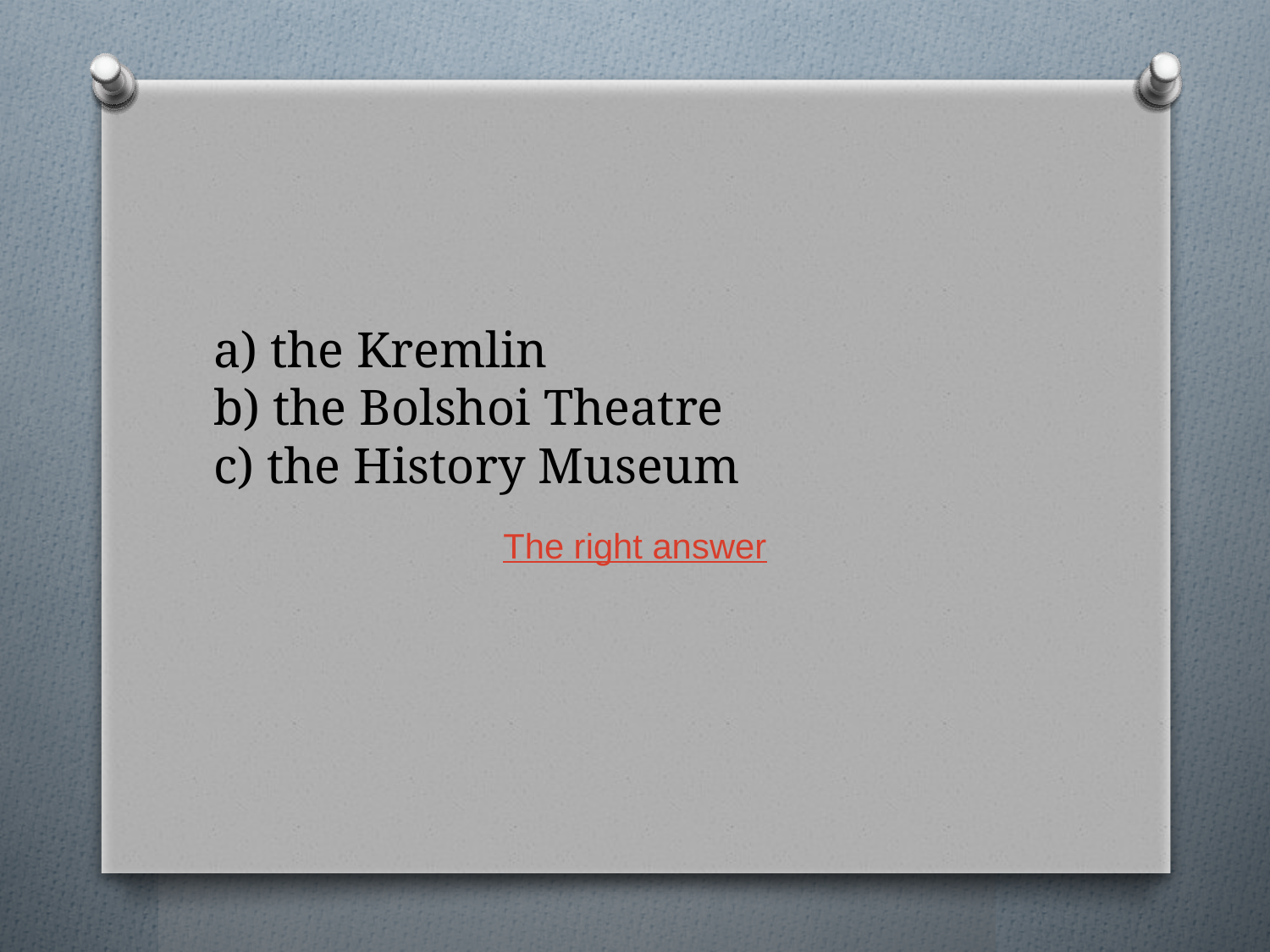

# a) the Kremlin b) the Bolshoi Theatre c) the History Museum
The right answer